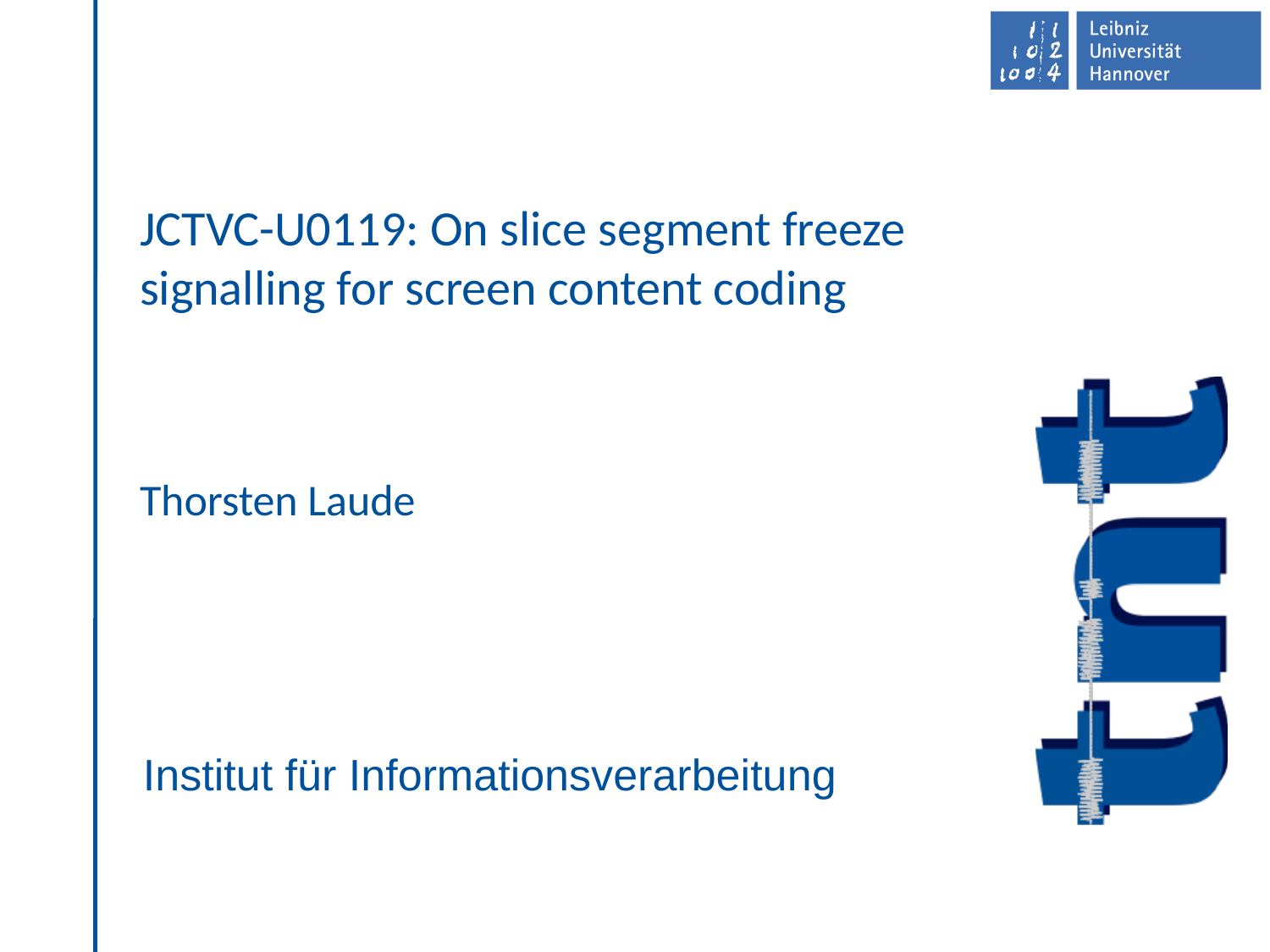

# JCTVC-U0119: On slice segment freeze signalling for screen content coding
Thorsten Laude